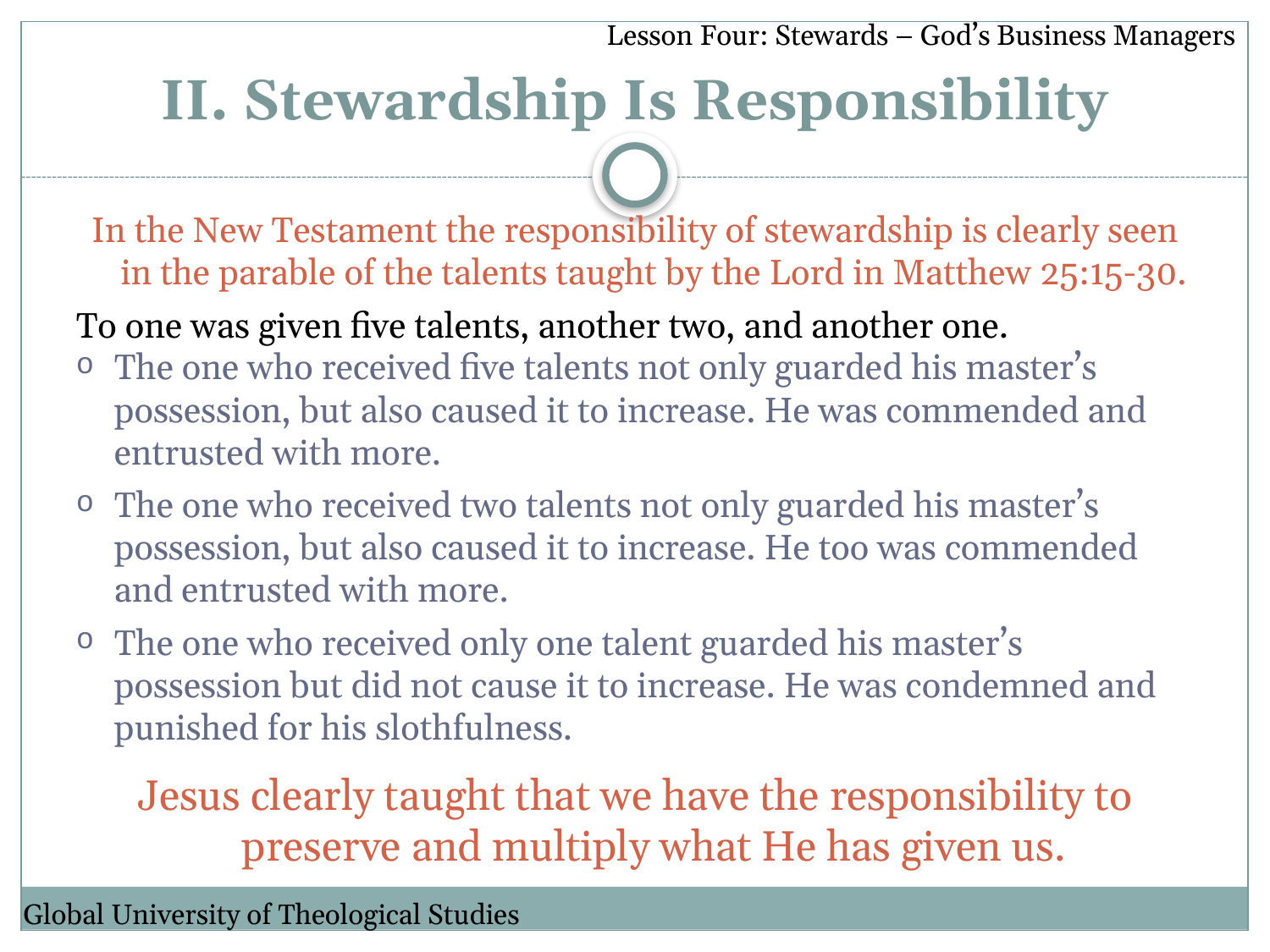

Lesson Four: Stewards – God’s Business Managers
# II. Stewardship Is Responsibility
In the New Testament the responsibility of stewardship is clearly seen in the parable of the talents taught by the Lord in Matthew 25:15-30.
To one was given five talents, another two, and another one.
The one who received five talents not only guarded his master’s possession, but also caused it to increase. He was commended and entrusted with more.
The one who received two talents not only guarded his master’s possession, but also caused it to increase. He too was commended and entrusted with more.
The one who received only one talent guarded his master’s possession but did not cause it to increase. He was condemned and punished for his slothfulness.
Jesus clearly taught that we have the responsibility to preserve and multiply what He has given us.
Global University of Theological Studies